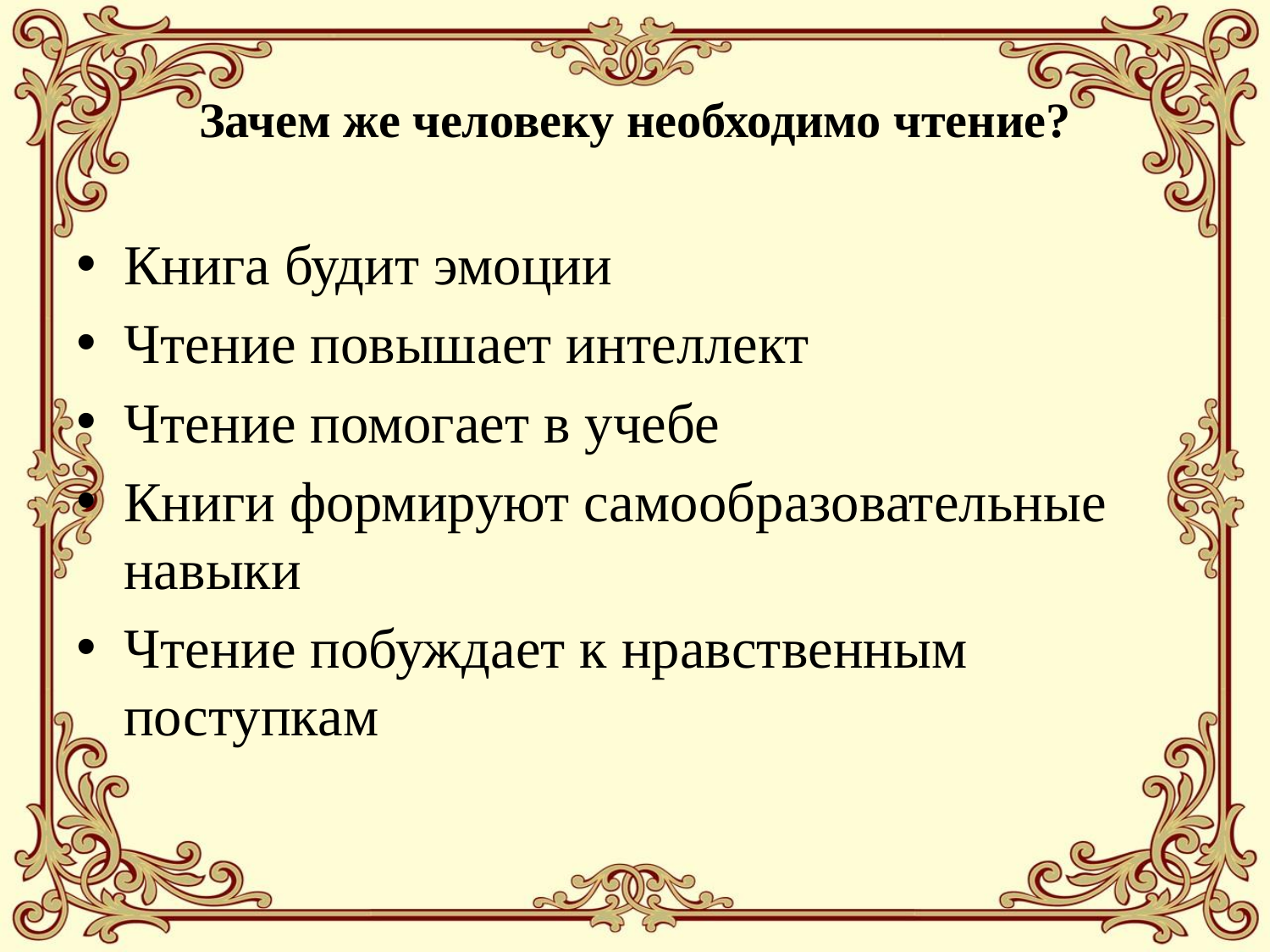

# Зачем же человеку необходимо чтение?
Книга будит эмоции
Чтение повышает интеллект
Чтение помогает в учебе
Книги формируют самообразовательные навыки
Чтение побуждает к нравственным поступкам